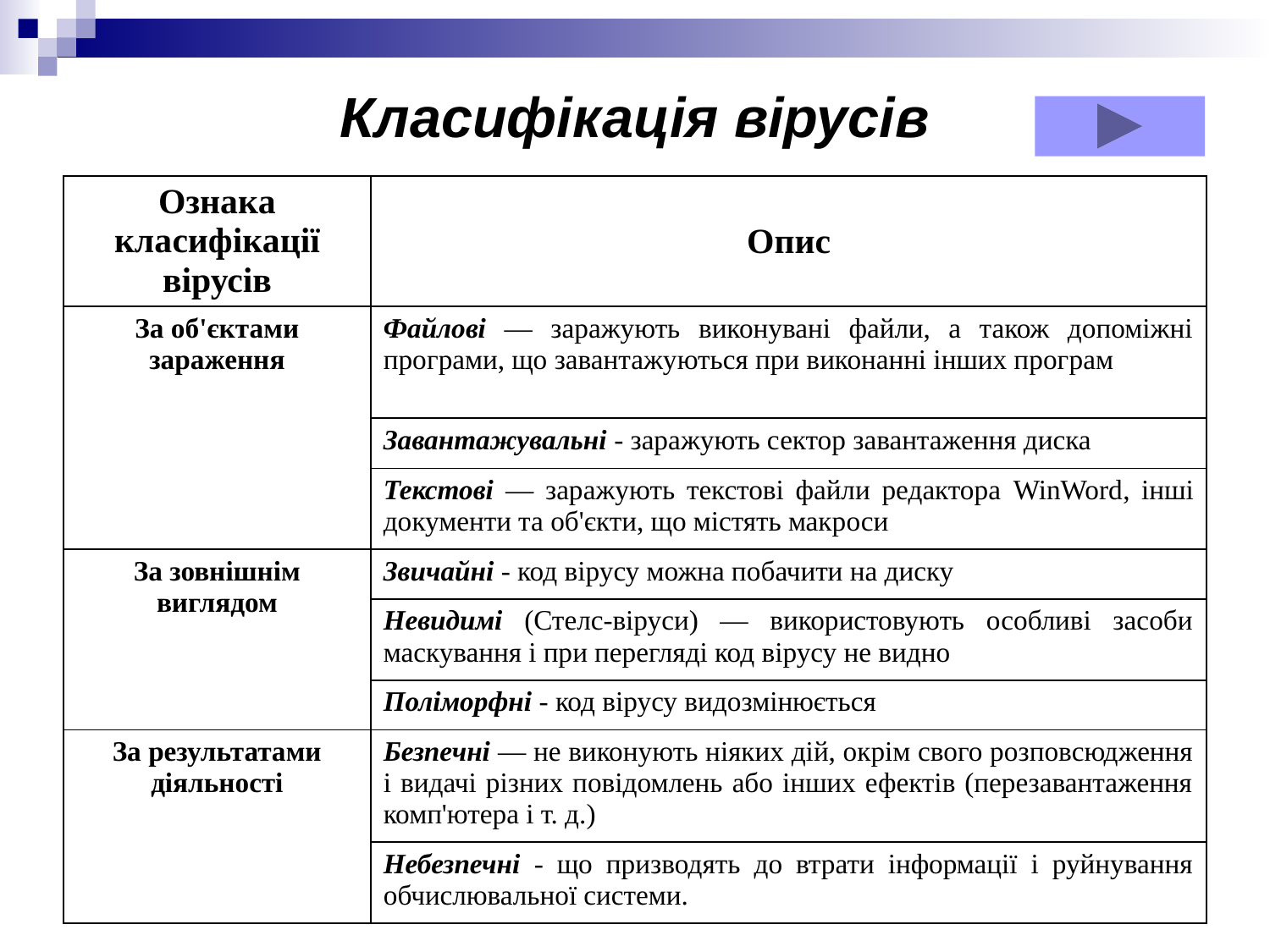

# Класифікація вірусів

| Ознака класифікації вірусів | Опис |
| --- | --- |
| За об'єктами зараження | Файлові — заражують виконувані файли, а також допоміжні програми, що завантажуються при виконанні інших програм |
|  | Завантажувальні - заражують сектор завантаження диска |
|  | Текстові — заражують текстові файли редактора WinWord, інші документи та об'єкти, що містять макроси |
| За зовнішнім виглядом | Звичайні - код вірусу можна побачити на диску |
|  | Невидимі (Стелс-віруси) — використовують особливі засоби маскування і при перегляді код вірусу не видно |
|  | Поліморфні - код вірусу видозмінюється |
| За результатами діяльності | Безпечні — не виконують ніяких дій, окрім свого розповсюдження і видачі різних повідомлень або інших ефектів (перезавантаження комп'ютера і т. д.) |
|  | Небезпечні - що призводять до втрати інформації і руйнування обчислювальної системи. |